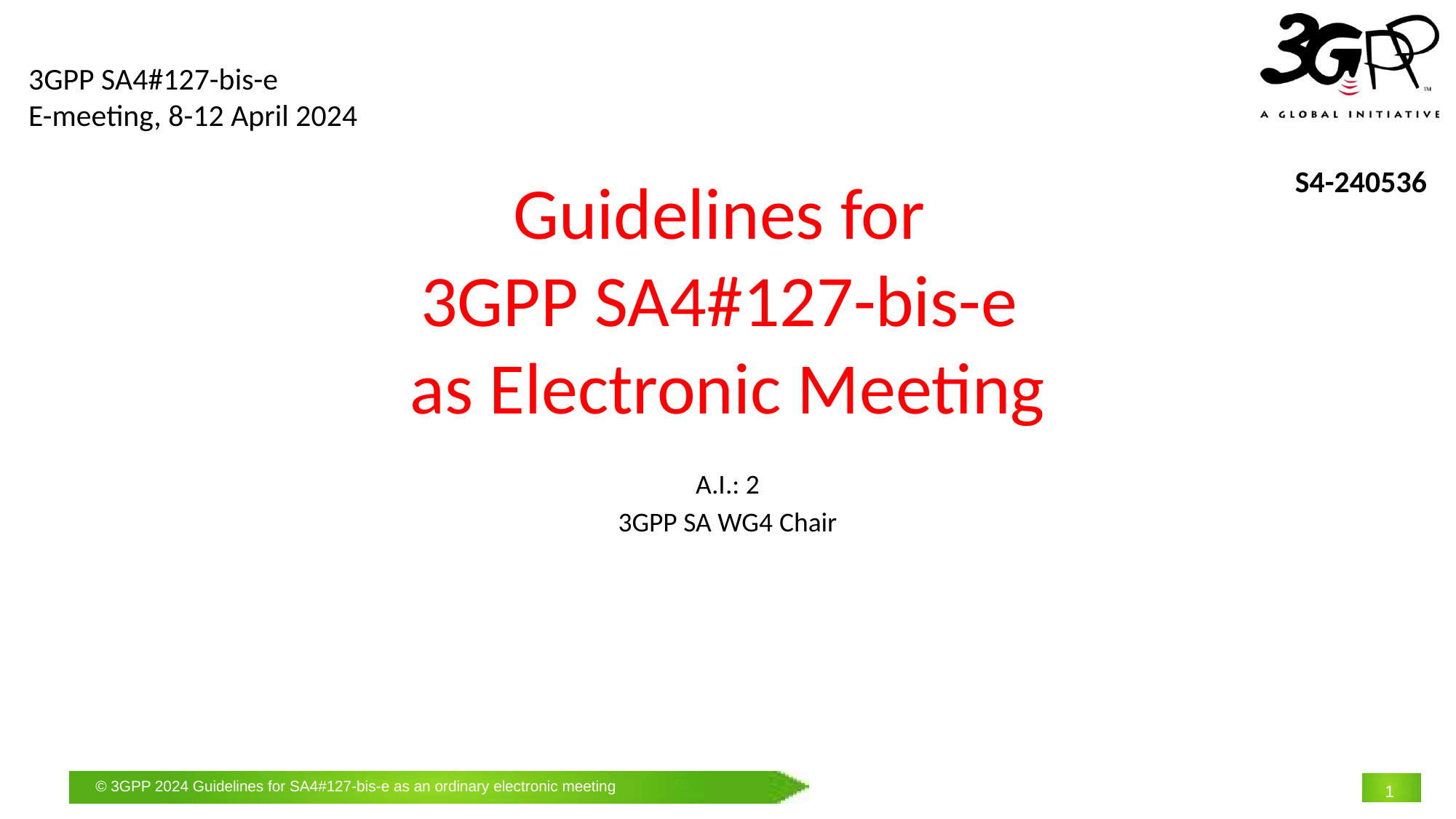

3GPP SA4#127-bis-e
E-meeting, 8-12 April 2024
S4-240536
# Guidelines for 3GPP SA4#127-bis-e as Electronic Meeting
A.I.: 2
3GPP SA WG4 Chair
1